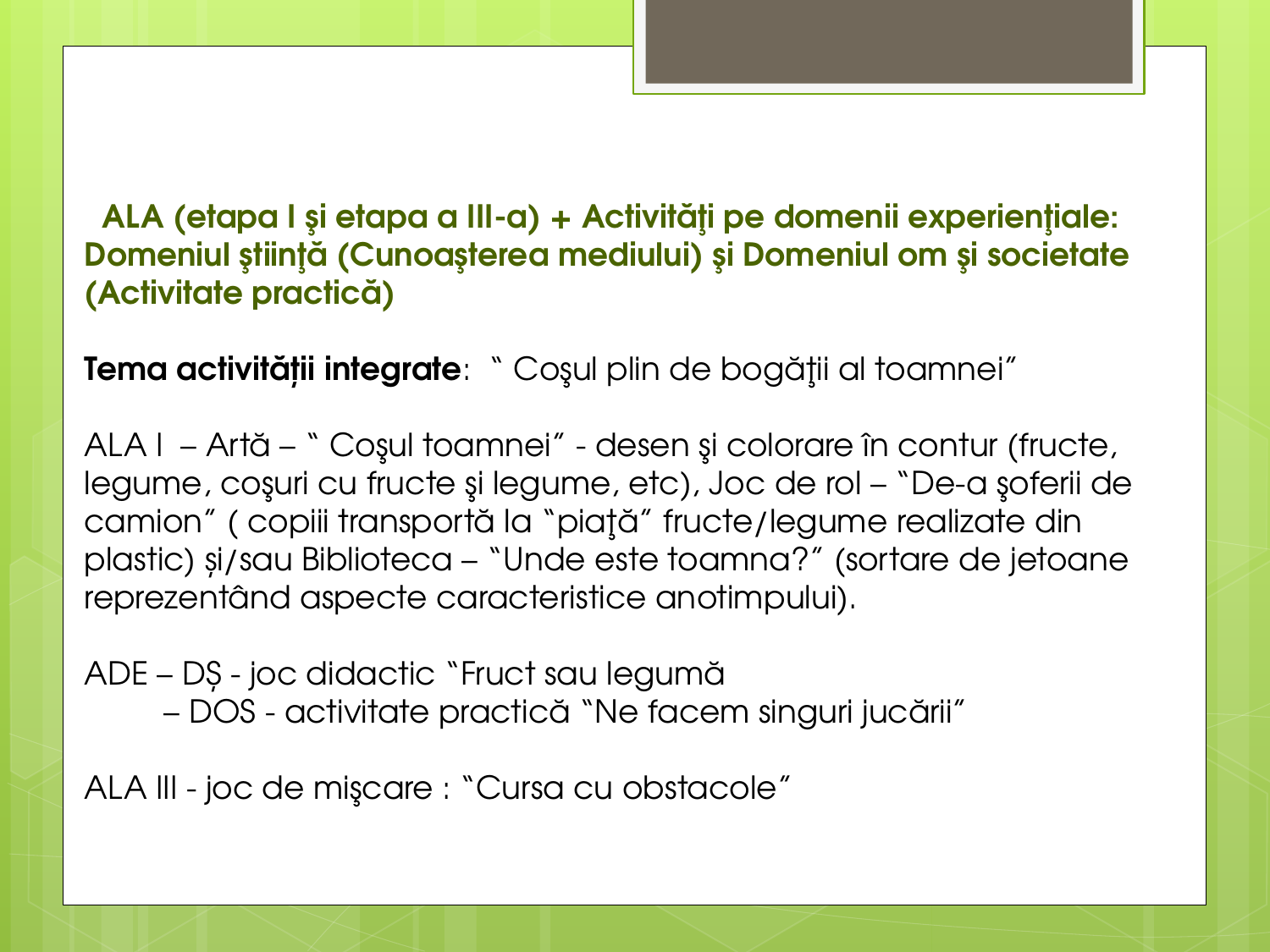

ALA (etapa I şi etapa a III-a) + Activităţi pe domenii experienţiale: Domeniul ştiinţă (Cunoaşterea mediului) şi Domeniul om şi societate (Activitate practică)

Tema activității integrate:  “ Coşul plin de bogăţii al toamnei”

ALA I  – Artă – “ Coşul toamnei” - desen şi colorare în contur (fructe, legume, coşuri cu fructe şi legume, etc), Joc de rol – “De-a şoferii de camion” ( copiii transportă la “piaţă” fructe/legume realizate din plastic) și/sau Biblioteca – “Unde este toamna?” (sortare de jetoane reprezentând aspecte caracteristice anotimpului).

ADE – DȘ - joc didactic “Fruct sau legumă
         – DOS - activitate practică “Ne facem singuri jucării”

ALA III - joc de mişcare : “Cursa cu obstacole”